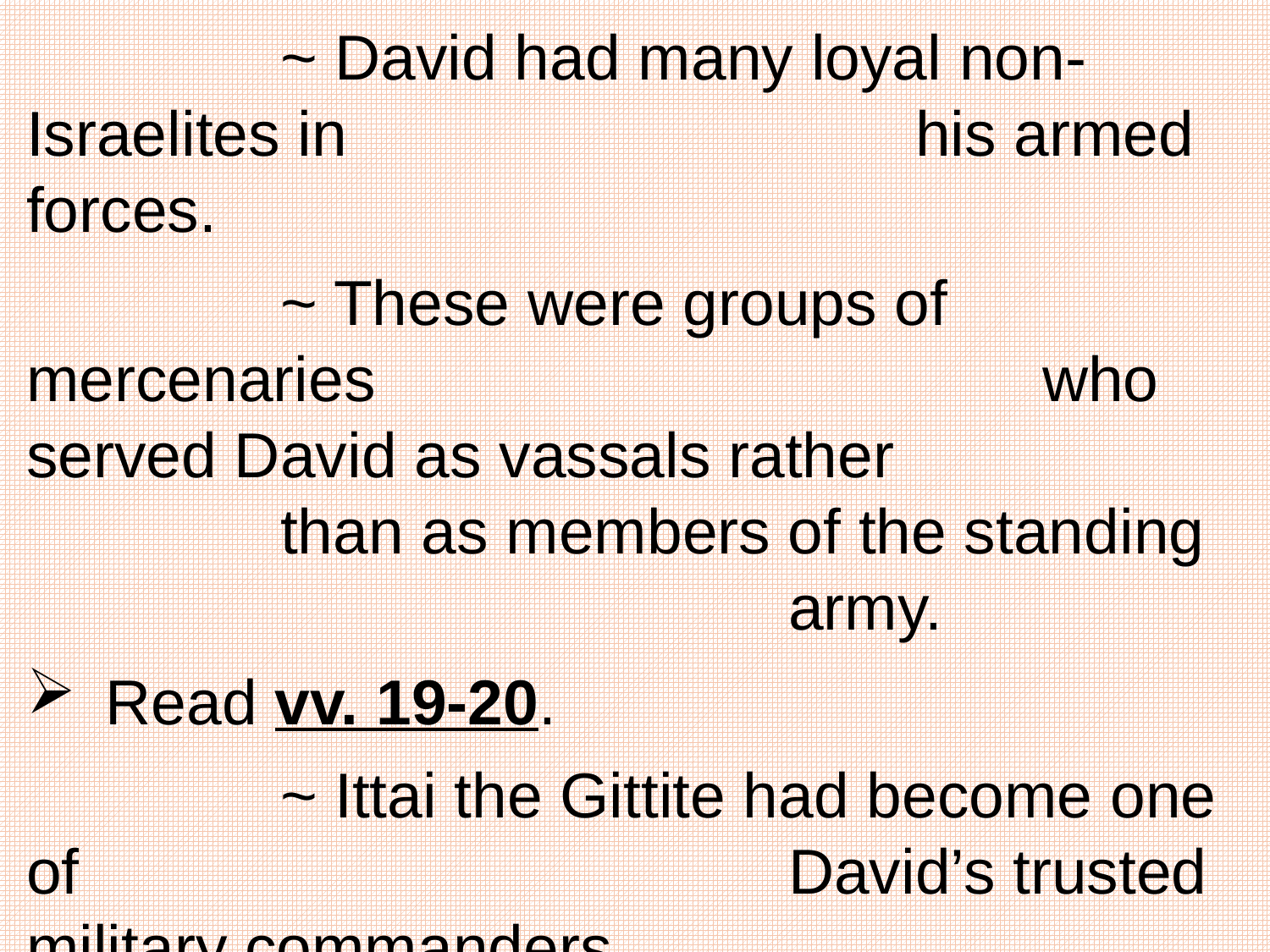

~ David had many loyal non-Israelites in 					his armed forces.
		~ These were groups of mercenaries 						who served David as vassals rather 					than as members of the standing 						army.
Read vv. 19-20.
		~ Ittai the Gittite had become one of 						David’s trusted military commanders.